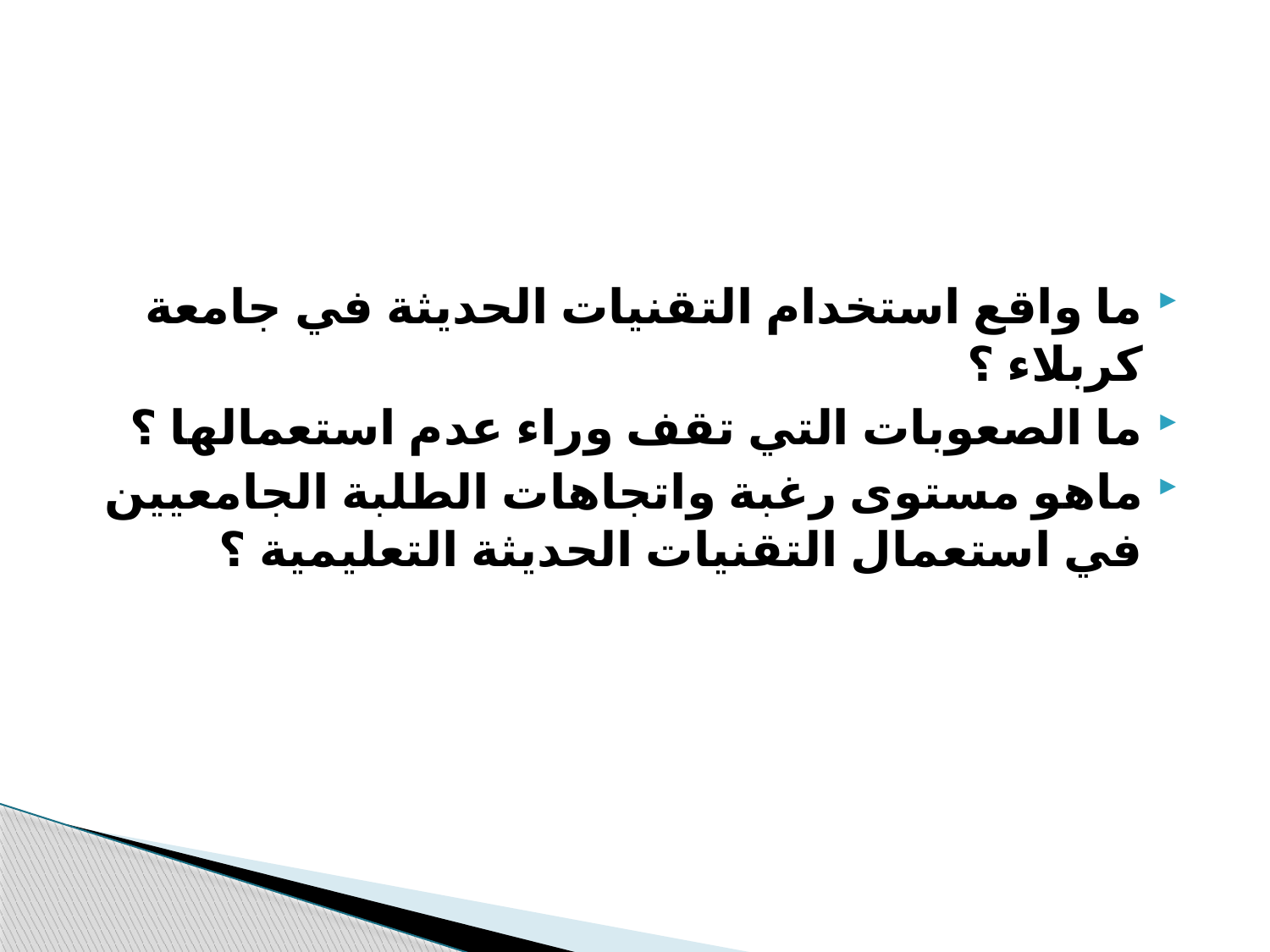

#

ما واقع استخدام التقنيات الحديثة في جامعة كربلاء ؟
ما الصعوبات التي تقف وراء عدم استعمالها ؟
ماهو مستوى رغبة واتجاهات الطلبة الجامعيين في استعمال التقنيات الحديثة التعليمية ؟